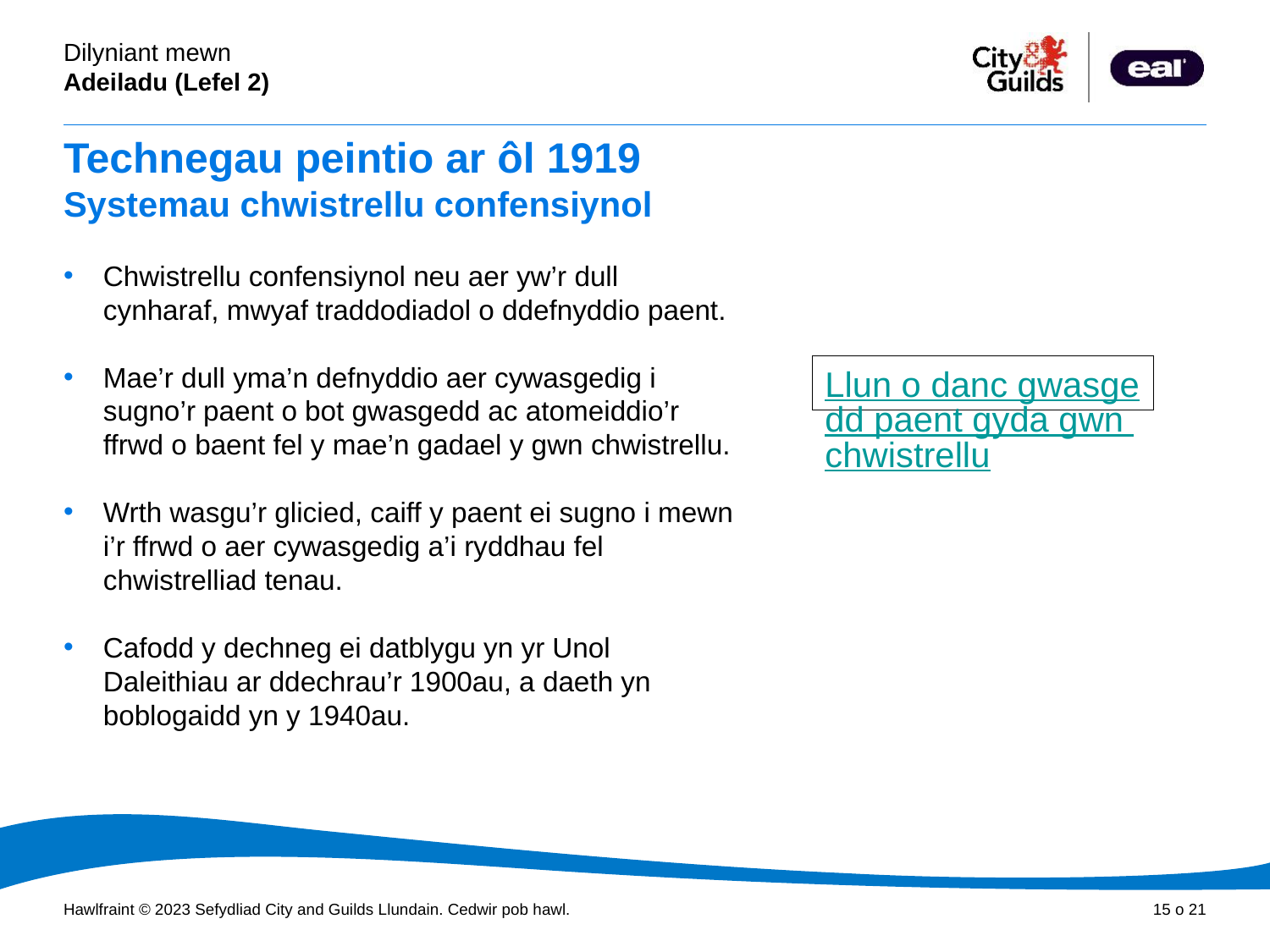

# Technegau peintio ar ôl 1919
Systemau chwistrellu confensiynol

Chwistrellu confensiynol neu aer yw’r dull cynharaf, mwyaf traddodiadol o ddefnyddio paent.

Mae’r dull yma’n defnyddio aer cywasgedig i sugno’r paent o bot gwasgedd ac atomeiddio’r ffrwd o baent fel y mae’n gadael y gwn chwistrellu.

Wrth wasgu’r glicied, caiff y paent ei sugno i mewn i’r ffrwd o aer cywasgedig a’i ryddhau fel chwistrelliad tenau.

Cafodd y dechneg ei datblygu yn yr Unol Daleithiau ar ddechrau’r 1900au, a daeth yn boblogaidd yn y 1940au.

Llun o danc gwasgedd paent gyda gwn chwistrellu